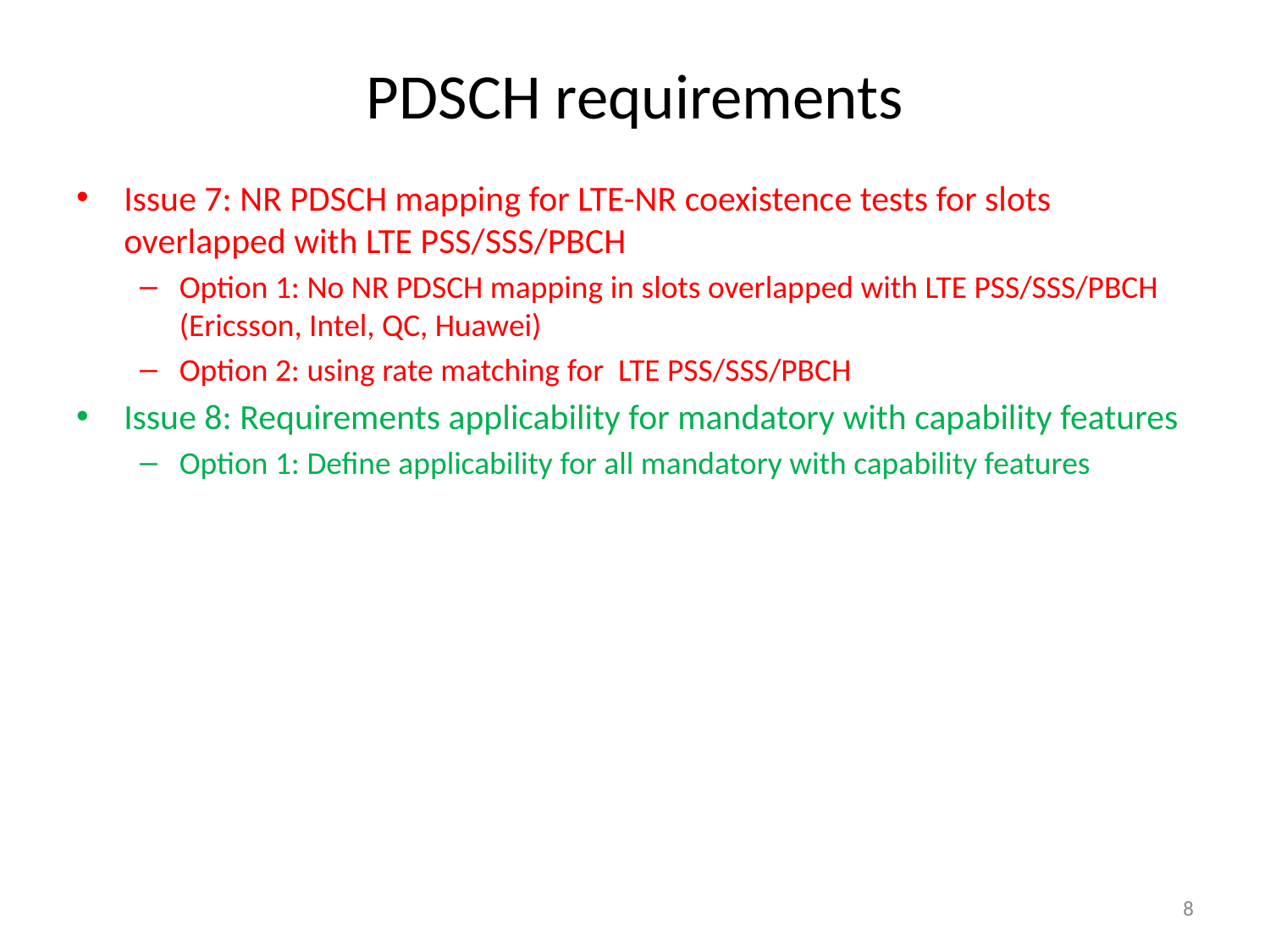

# PDSCH requirements
Issue 7: NR PDSCH mapping for LTE-NR coexistence tests for slots overlapped with LTE PSS/SSS/PBCH
Option 1: No NR PDSCH mapping in slots overlapped with LTE PSS/SSS/PBCH (Ericsson, Intel, QC, Huawei)
Option 2: using rate matching for  LTE PSS/SSS/PBCH
Issue 8: Requirements applicability for mandatory with capability features
Option 1: Define applicability for all mandatory with capability features

8